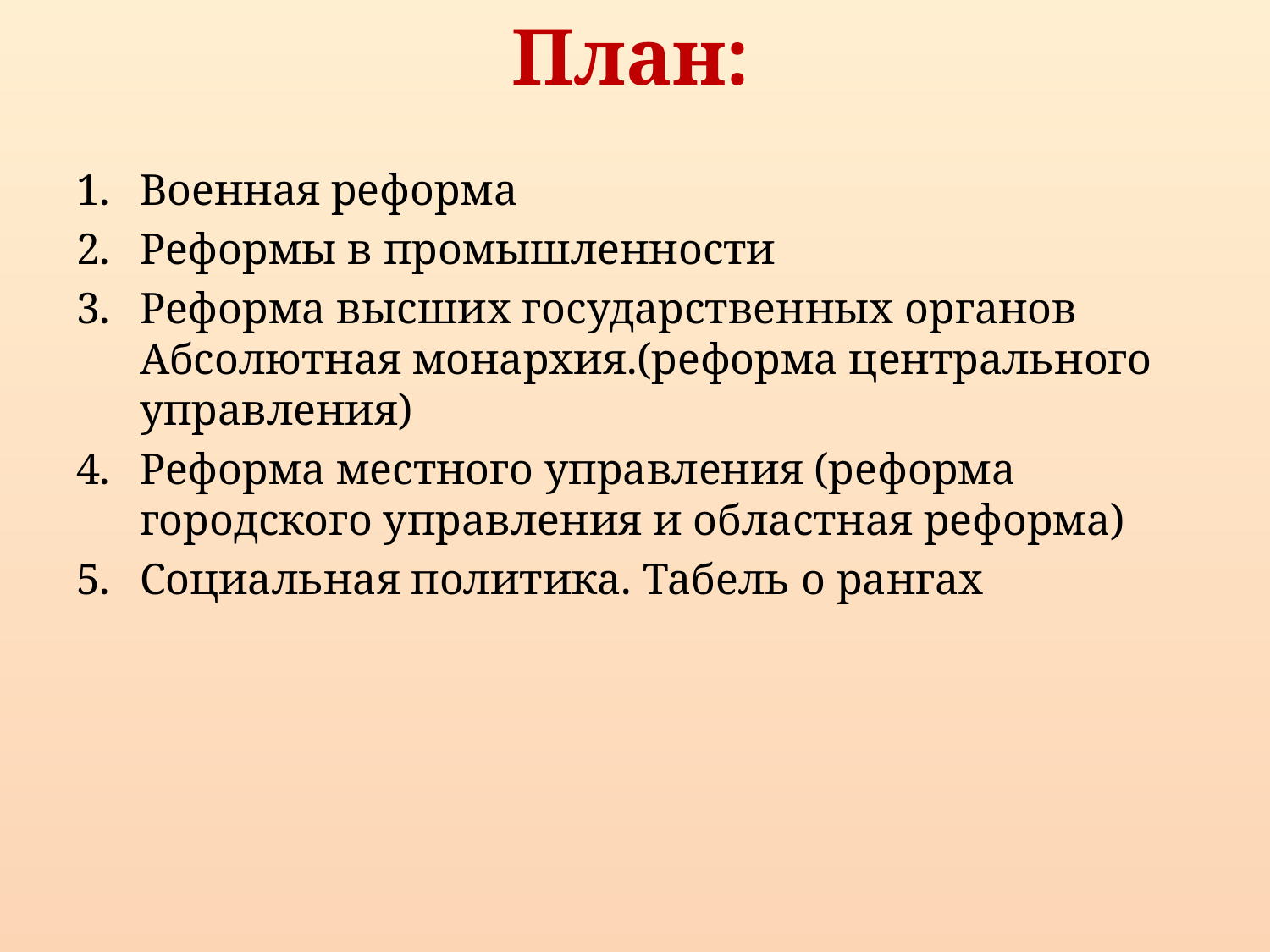

# План:
Военная реформа
Реформы в промышленности
Реформа высших государственных органов Абсолютная монархия.(реформа центрального управления)
Реформа местного управления (реформа городского управления и областная реформа)
Социальная политика. Табель о рангах